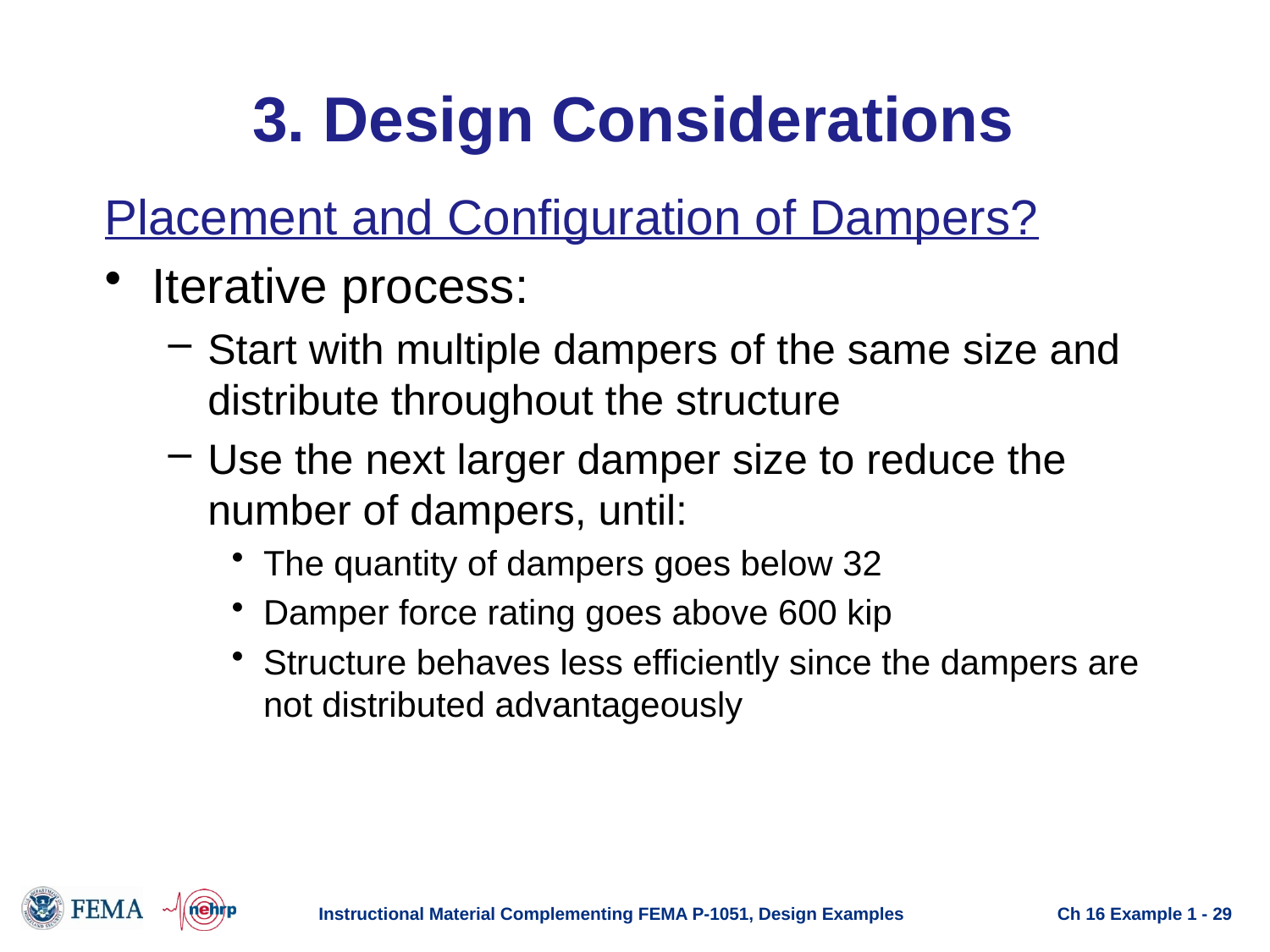

# 3. Design Considerations
Placement and Configuration of Dampers?
Iterative process:
Start with multiple dampers of the same size and distribute throughout the structure
Use the next larger damper size to reduce the number of dampers, until:
The quantity of dampers goes below 32
Damper force rating goes above 600 kip
Structure behaves less efficiently since the dampers are not distributed advantageously

Instructional Material Complementing FEMA P-1051, Design Examples
Ch 16 Example 1 - 29